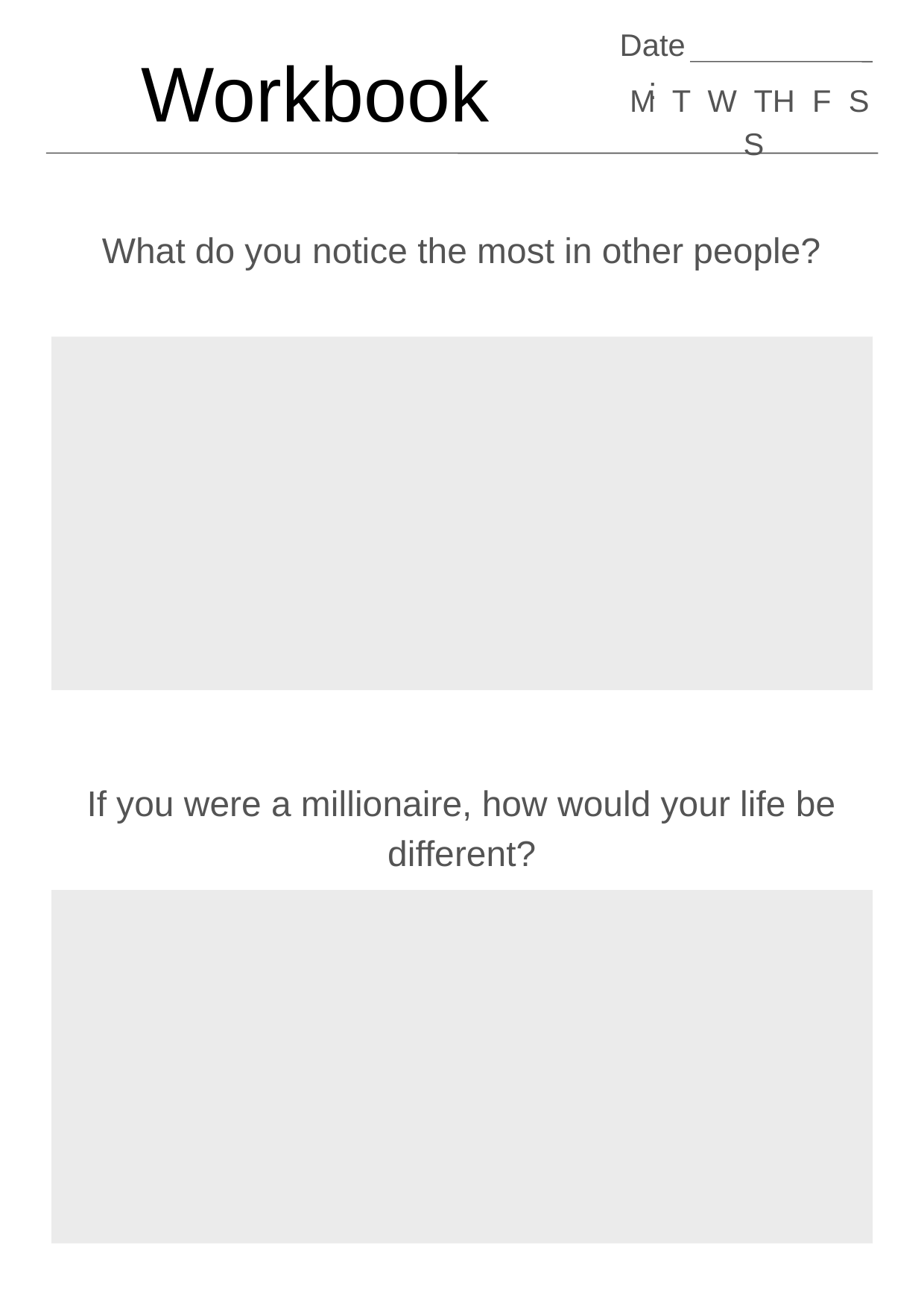

Date:
Workbook

M  T  W  TH  F  S  S

What do you notice the most in other people?

If you were a millionaire, how would your life be different?